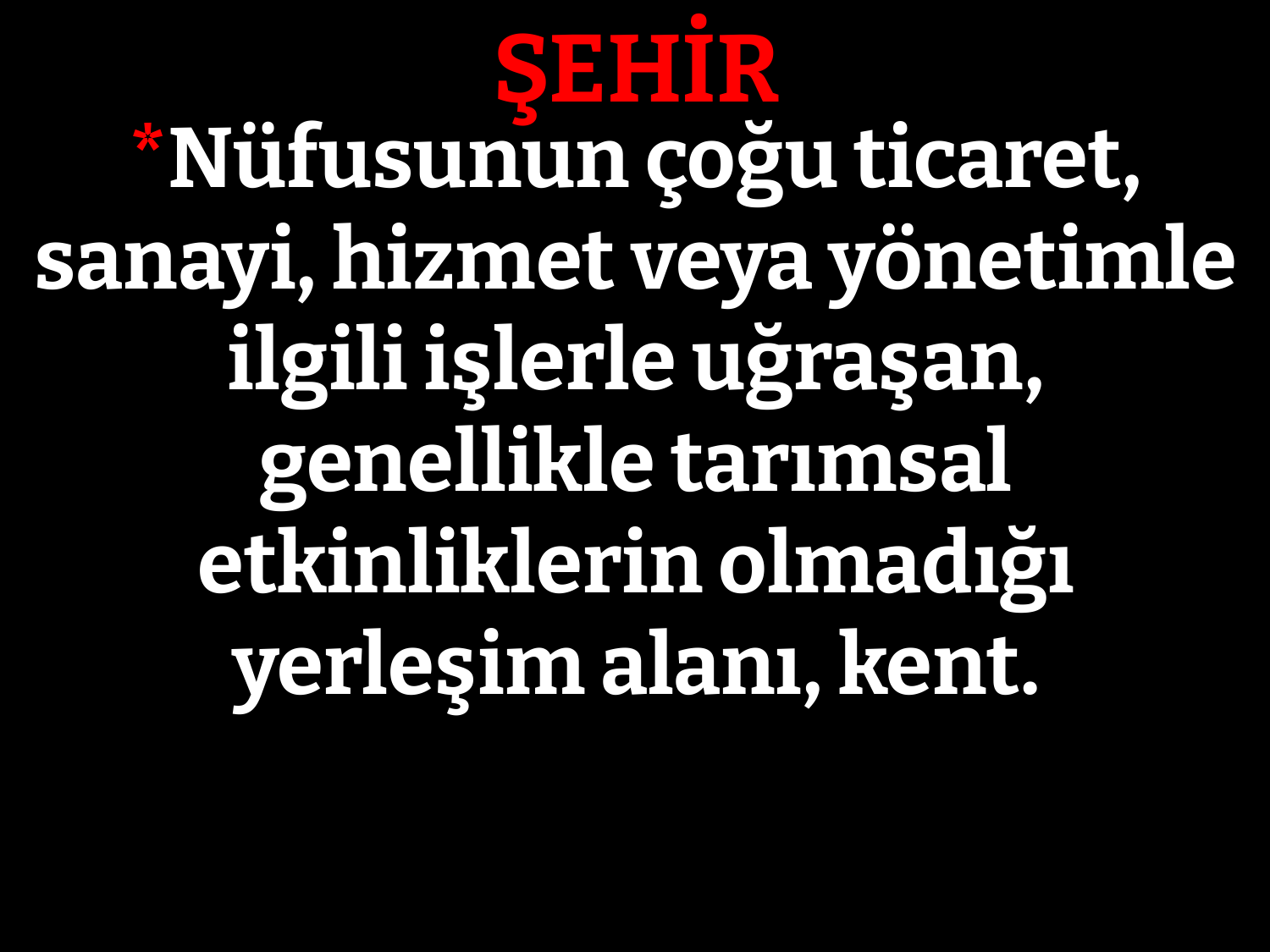

ŞEHİR
*Nüfusunun çoğu ticaret, sanayi, hizmet veya yönetimle ilgili işlerle uğraşan, genellikle tarımsal etkinliklerin olmadığı yerleşim alanı, kent.